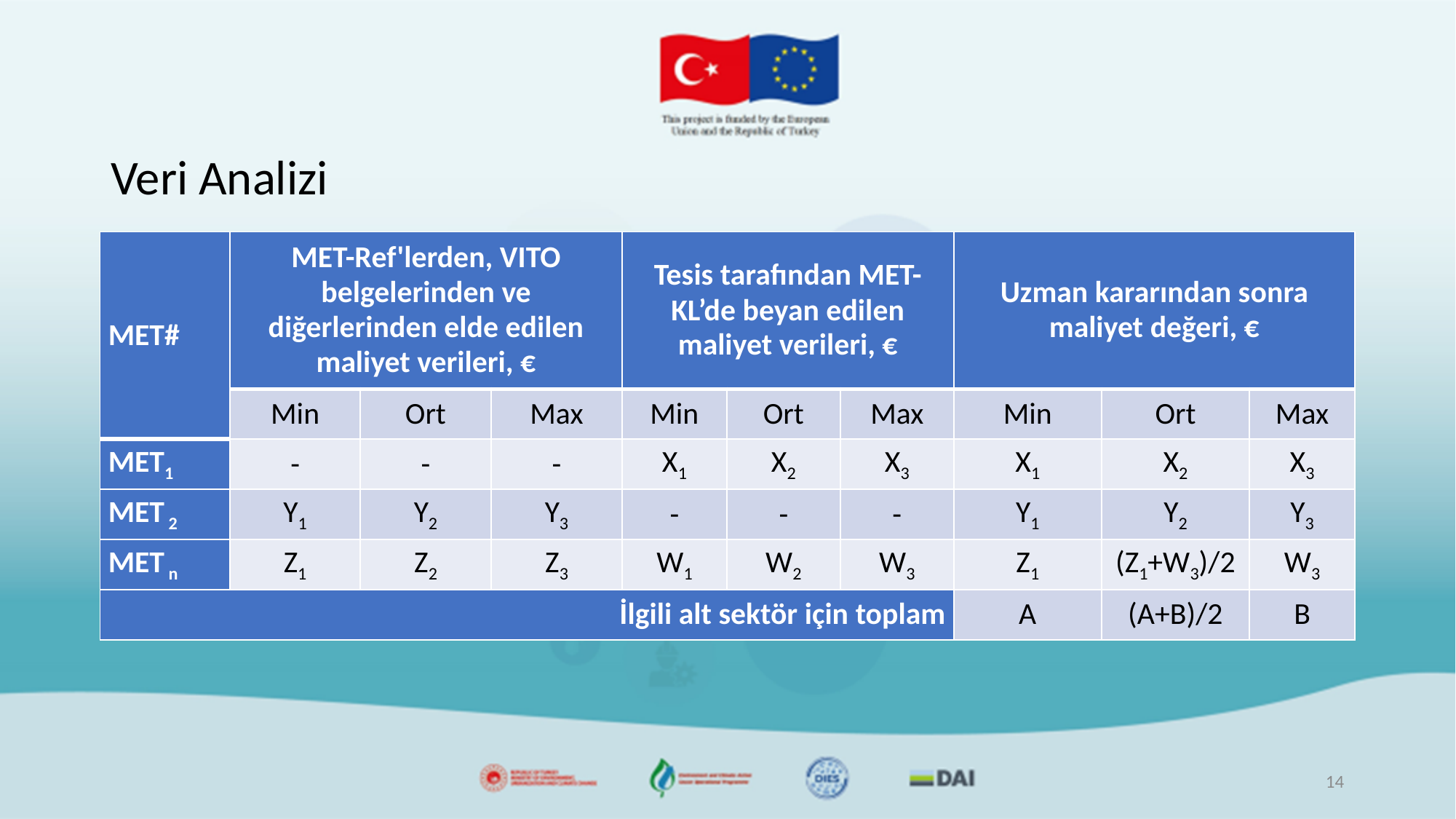

# Veri Analizi
| MET# | MET-Ref'lerden, VITO belgelerinden ve diğerlerinden elde edilen maliyet verileri, € |  |  | Tesis tarafından MET-KL’de beyan edilen maliyet verileri, € |  |  | Uzman kararından sonra maliyet değeri, € |  |  |
| --- | --- | --- | --- | --- | --- | --- | --- | --- | --- |
|  | Min | Ort | Max | Min | Ort | Max | Min | Ort | Max |
| MET1 | - | - | - | X1 | X2 | X3 | X1 | X2 | X3 |
| MET 2 | Y1 | Y2 | Y3 | - | - | - | Y1 | Y2 | Y3 |
| MET n | Z1 | Z2 | Z3 | W1 | W2 | W3 | Z1 | (Z1+W3)/2 | W3 |
| İlgili alt sektör için toplam |  |  |  |  |  |  | A | (A+B)/2 | B |
14